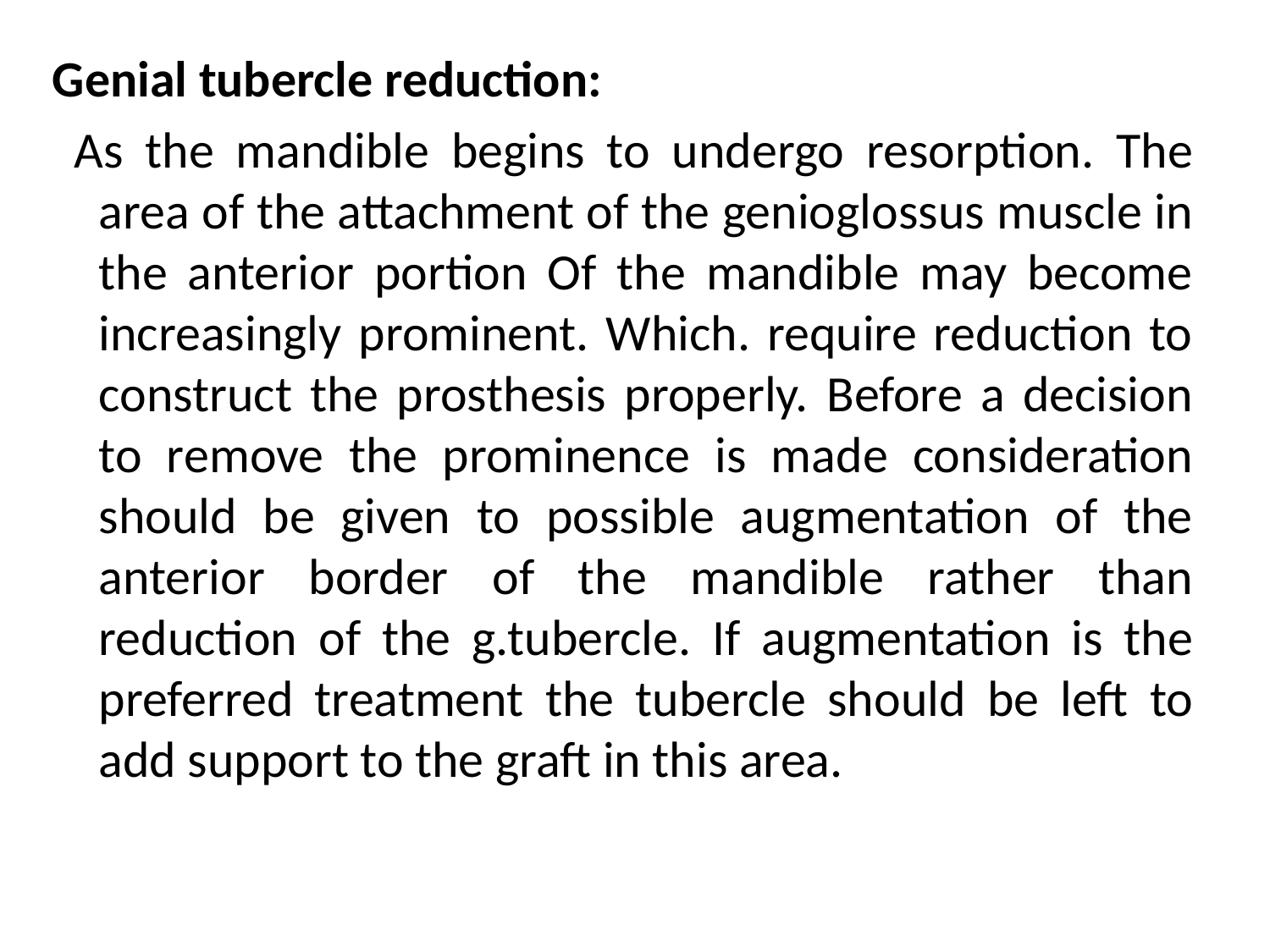

Genial tubercle reduction:
 As the mandible begins to undergo resorption. The area of the attachment of the genioglossus muscle in the anterior portion Of the mandible may become increasingly prominent. Which. require reduction to construct the prosthesis properly. Before a decision to remove the prominence is made consideration should be given to possible augmentation of the anterior border of the mandible rather than reduction of the g.tubercle. If augmentation is the preferred treatment the tubercle should be left to add support to the graft in this area.